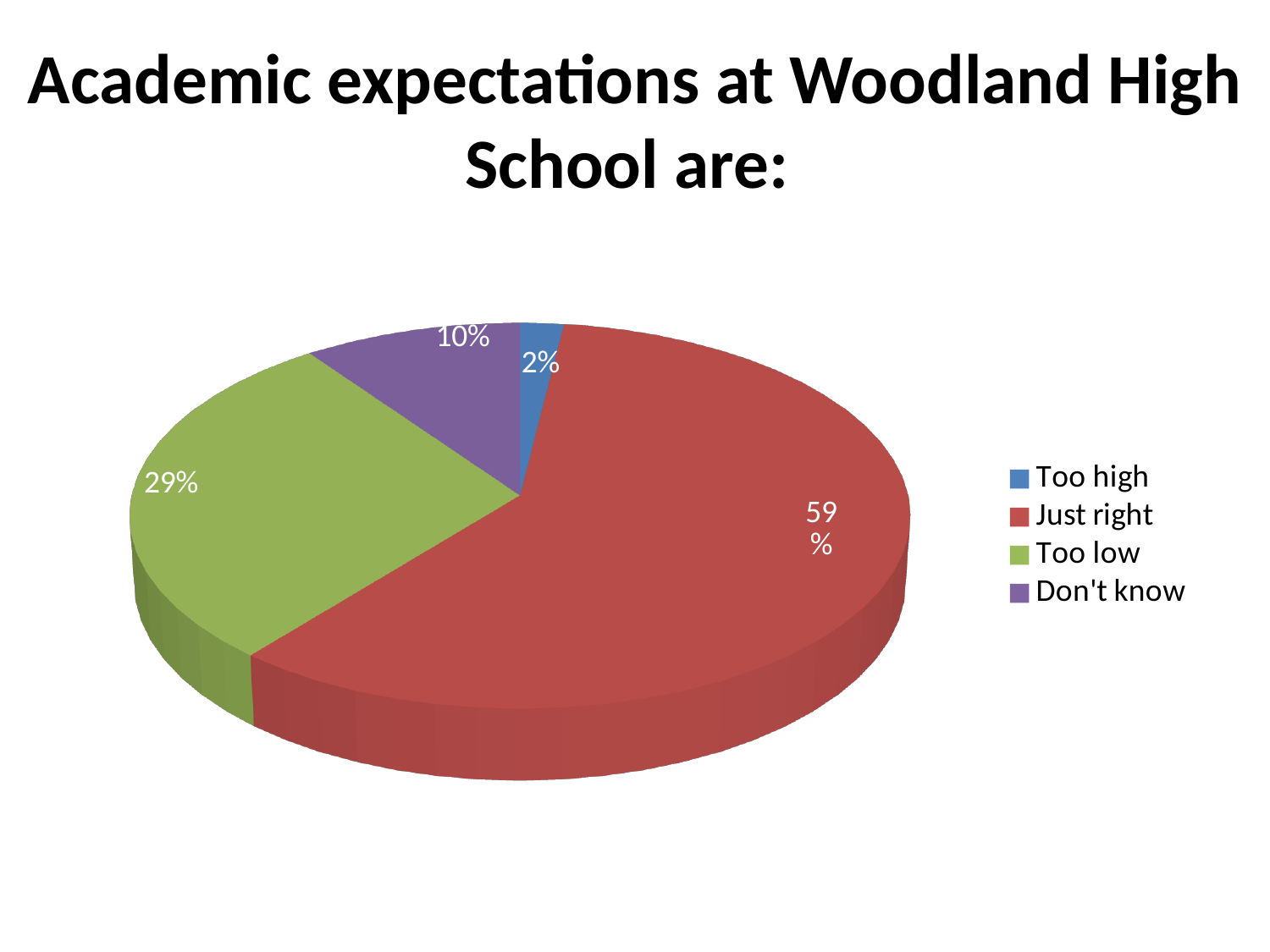

# Academic expectations at Woodland High School are:

[unsupported chart]